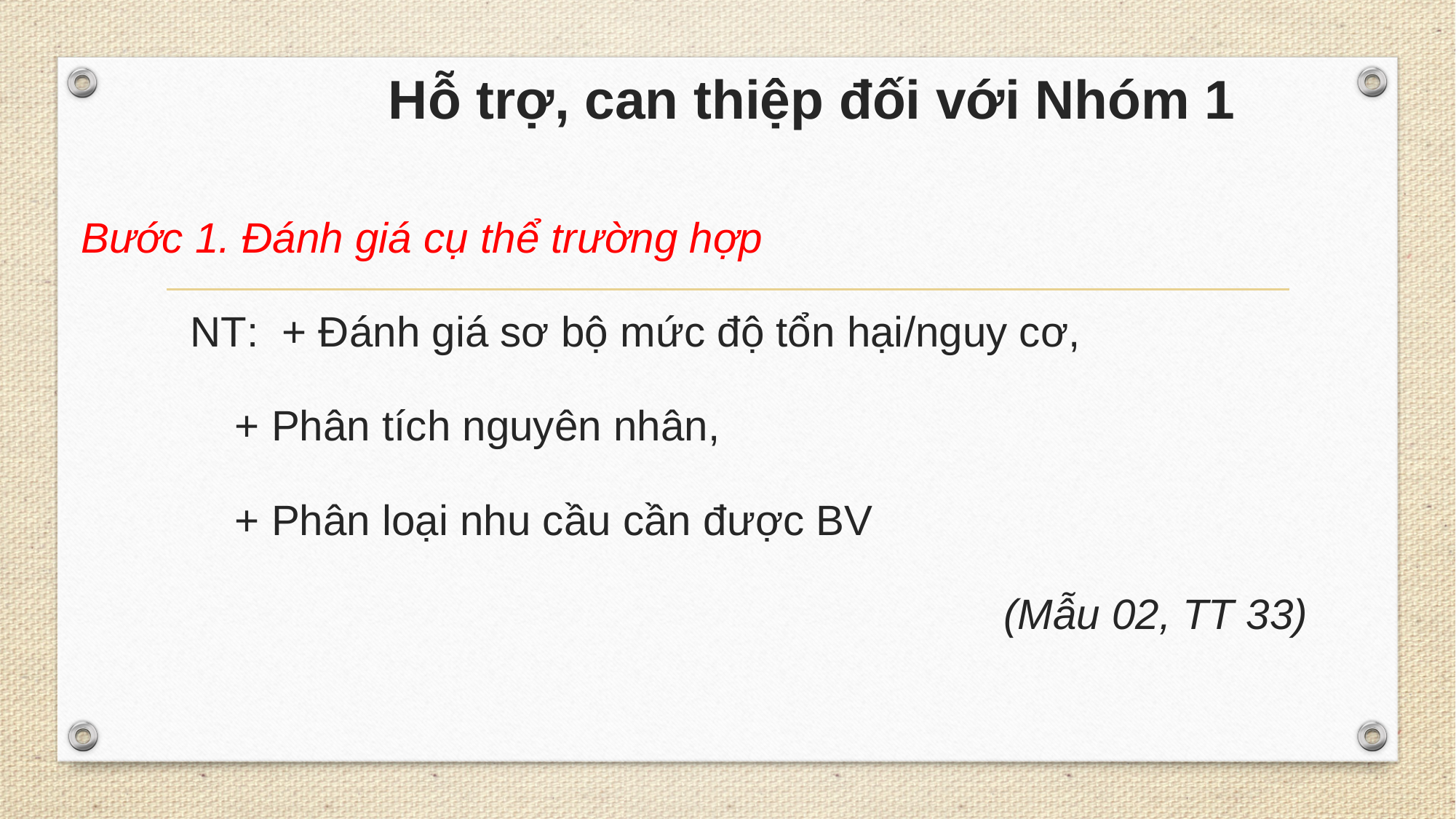

# Hỗ trợ, can thiệp đối với Nhóm 1
Bước 1. Đánh giá cụ thể trường hợp
	NT:  + Đánh giá sơ bộ mức độ tổn hại/nguy cơ,
             + Phân tích nguyên nhân,
             + Phân loại nhu cầu cần được BV
                                                                              (Mẫu 02, TT 33)